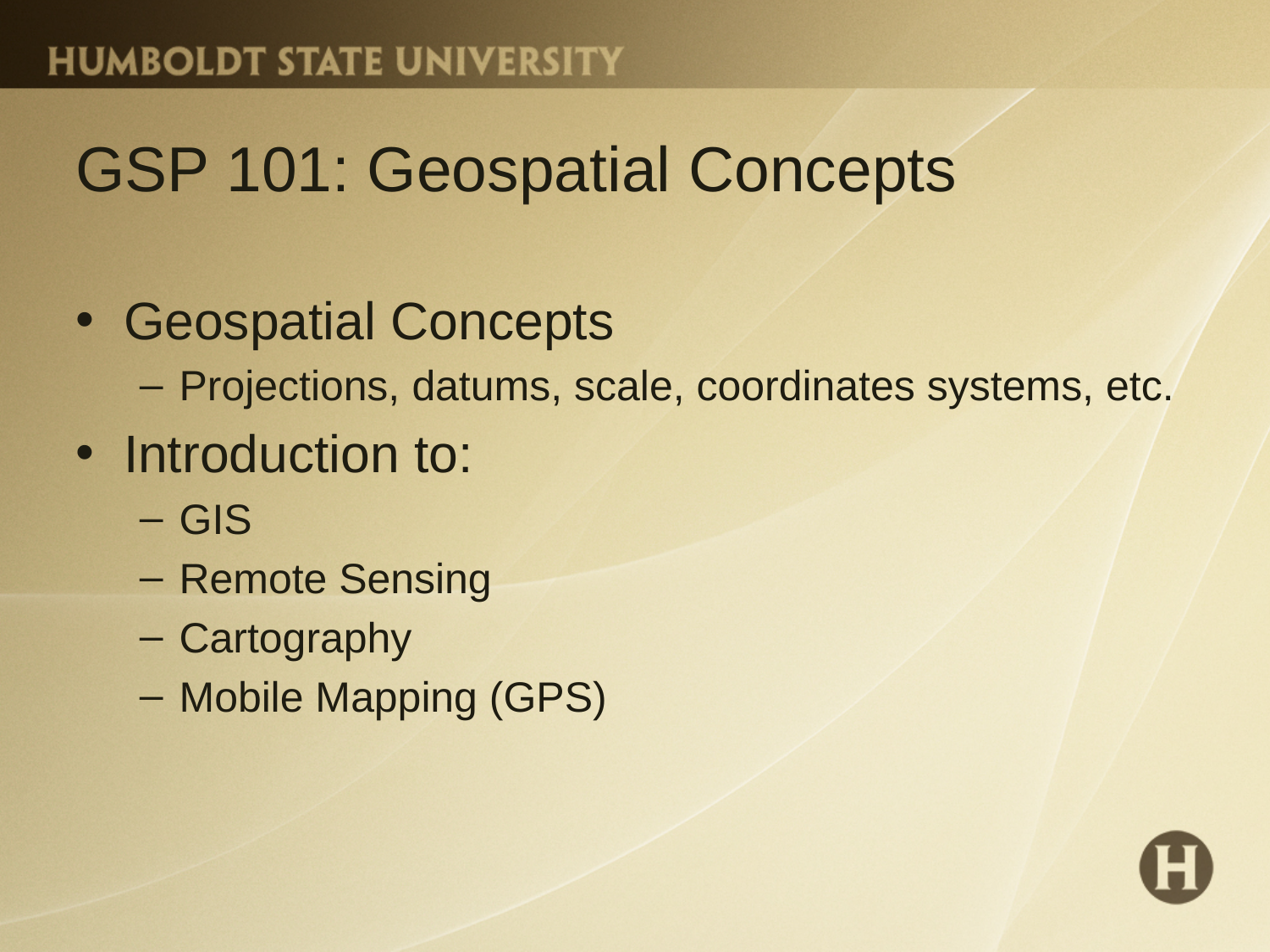

# GSP 101: Geospatial Concepts
Geospatial Concepts
Projections, datums, scale, coordinates systems, etc.
Introduction to:
GIS
Remote Sensing
Cartography
Mobile Mapping (GPS)